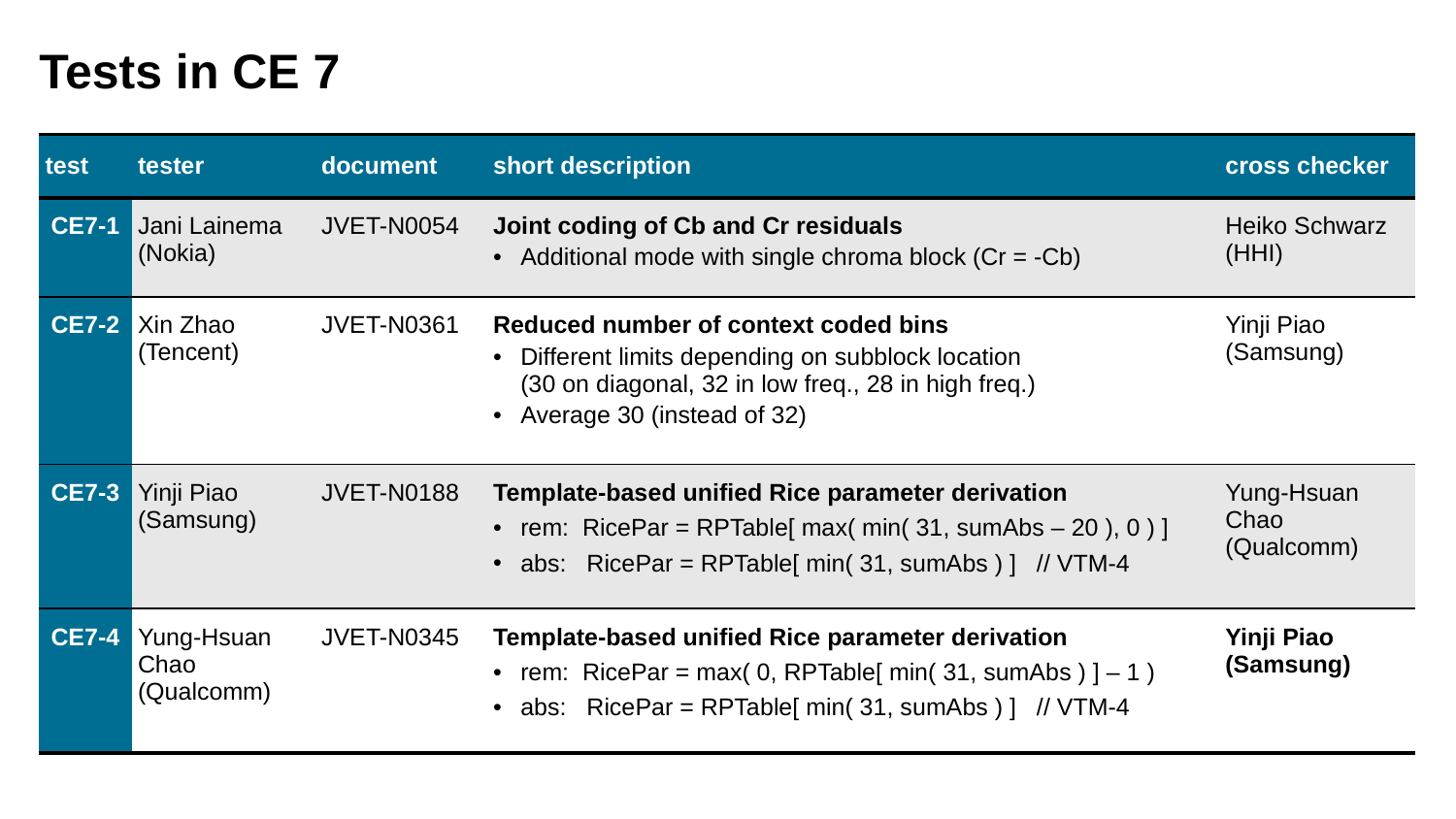

# Tests in CE 7
| test | tester | document | short description | cross checker |
| --- | --- | --- | --- | --- |
| CE7-1 | Jani Lainema (Nokia) | JVET-N0054 | Joint coding of Cb and Cr residuals Additional mode with single chroma block (Cr = -Cb) | Heiko Schwarz (HHI) |
| CE7-2 | Xin Zhao (Tencent) | JVET-N0361 | Reduced number of context coded bins Different limits depending on subblock location (30 on diagonal, 32 in low freq., 28 in high freq.) Average 30 (instead of 32) | Yinji Piao (Samsung) |
| CE7-3 | Yinji Piao (Samsung) | JVET-N0188 | Template-based unified Rice parameter derivation rem: RicePar = RPTable[ max( min( 31, sumAbs – 20 ), 0 ) ] abs: RicePar = RPTable[ min( 31, sumAbs ) ] // VTM-4 | Yung-Hsuan Chao (Qualcomm) |
| CE7-4 | Yung-Hsuan Chao (Qualcomm) | JVET-N0345 | Template-based unified Rice parameter derivation rem: RicePar = max( 0, RPTable[ min( 31, sumAbs ) ] – 1 ) abs: RicePar = RPTable[ min( 31, sumAbs ) ] // VTM-4 | Yinji Piao (Samsung) |